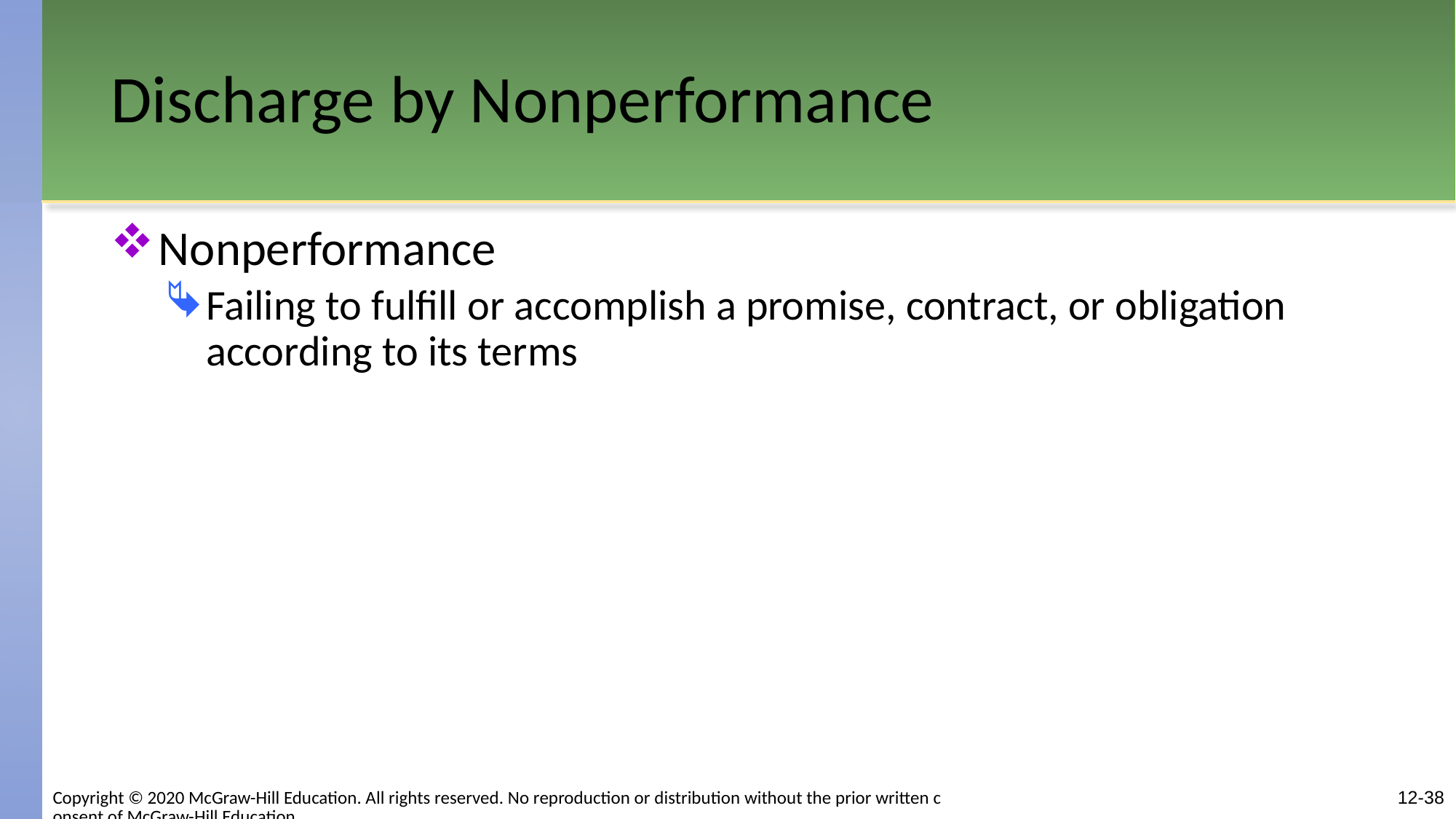

# Discharge by Nonperformance
Nonperformance
Failing to fulfill or accomplish a promise, contract, or obligation according to its terms
Copyright © 2020 McGraw-Hill Education. All rights reserved. No reproduction or distribution without the prior written consent of McGraw-Hill Education.
12-38